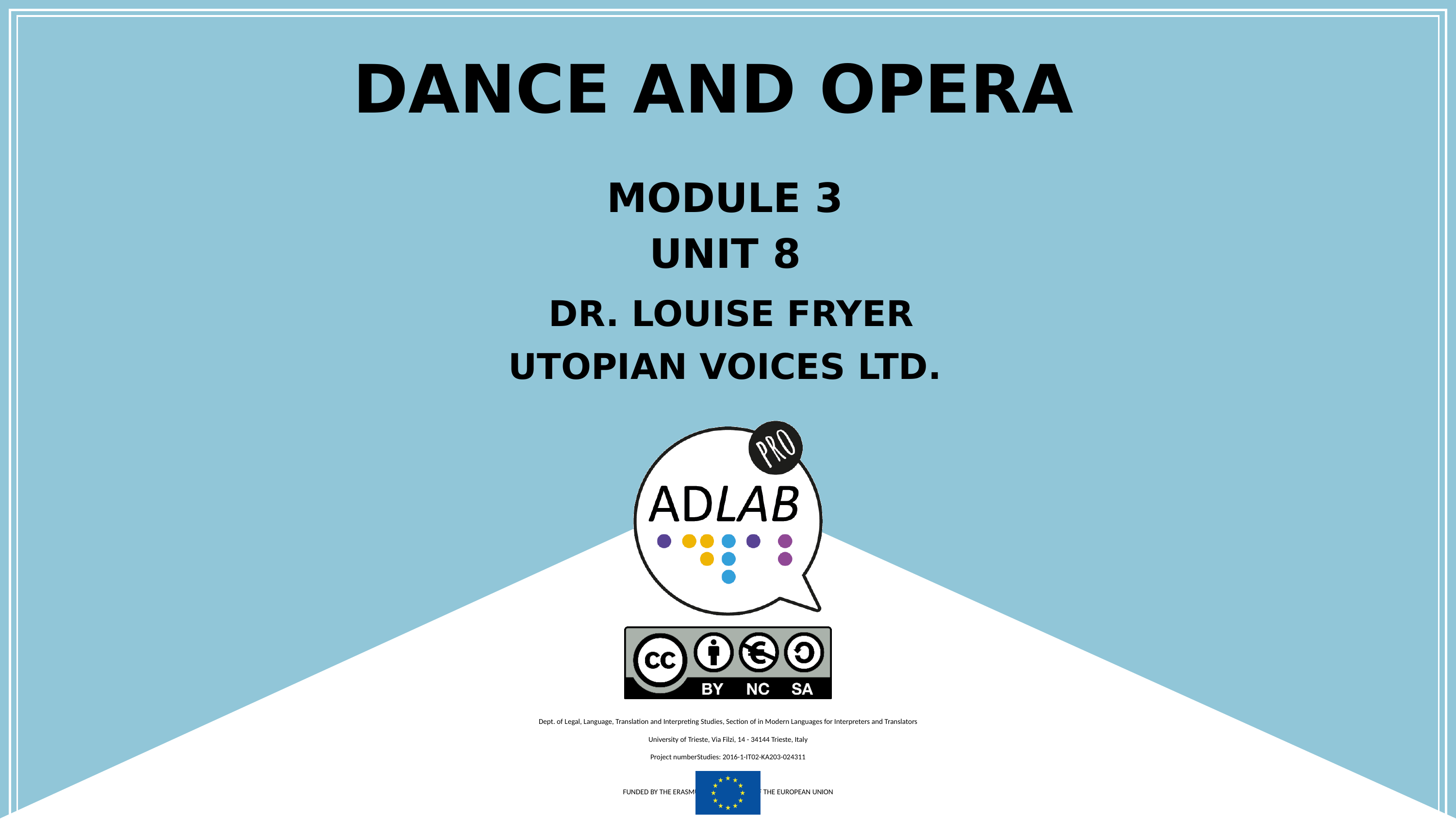

# dance and Opera
Module 3
Unit 8
 dr. Louise Fryer
Utopian Voices Ltd.